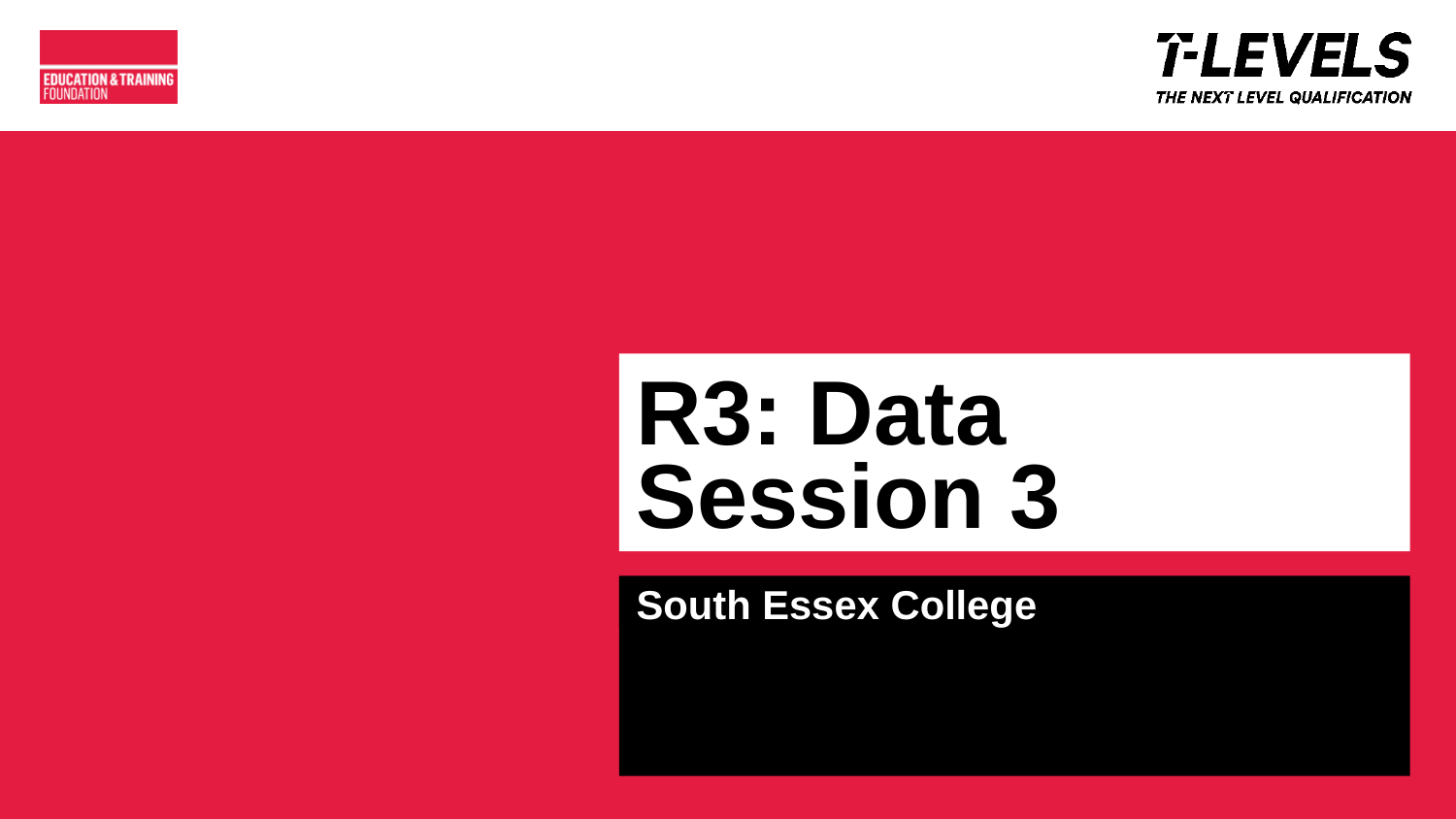

# R3: Data Session 3
South Essex College